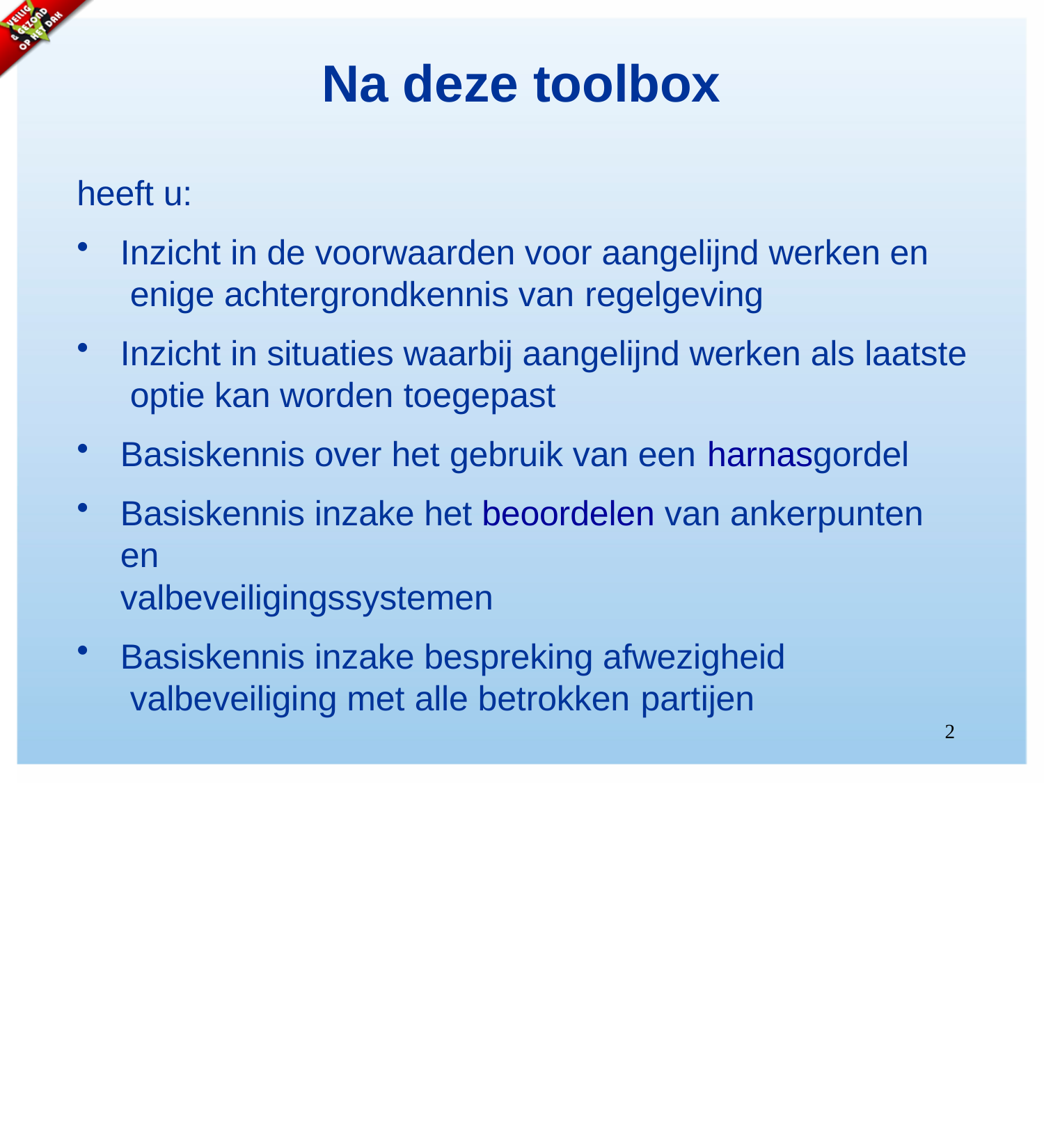

# Na deze toolbox
heeft u:
Inzicht in de voorwaarden voor aangelijnd werken en  enige achtergrondkennis van regelgeving
Inzicht in situaties waarbij aangelijnd werken als laatste  optie kan worden toegepast
Basiskennis over het gebruik van een harnasgordel
Basiskennis inzake het beoordelen van ankerpunten en
valbeveiligingssystemen
Basiskennis inzake bespreking afwezigheid  valbeveiliging met alle betrokken partijen
2